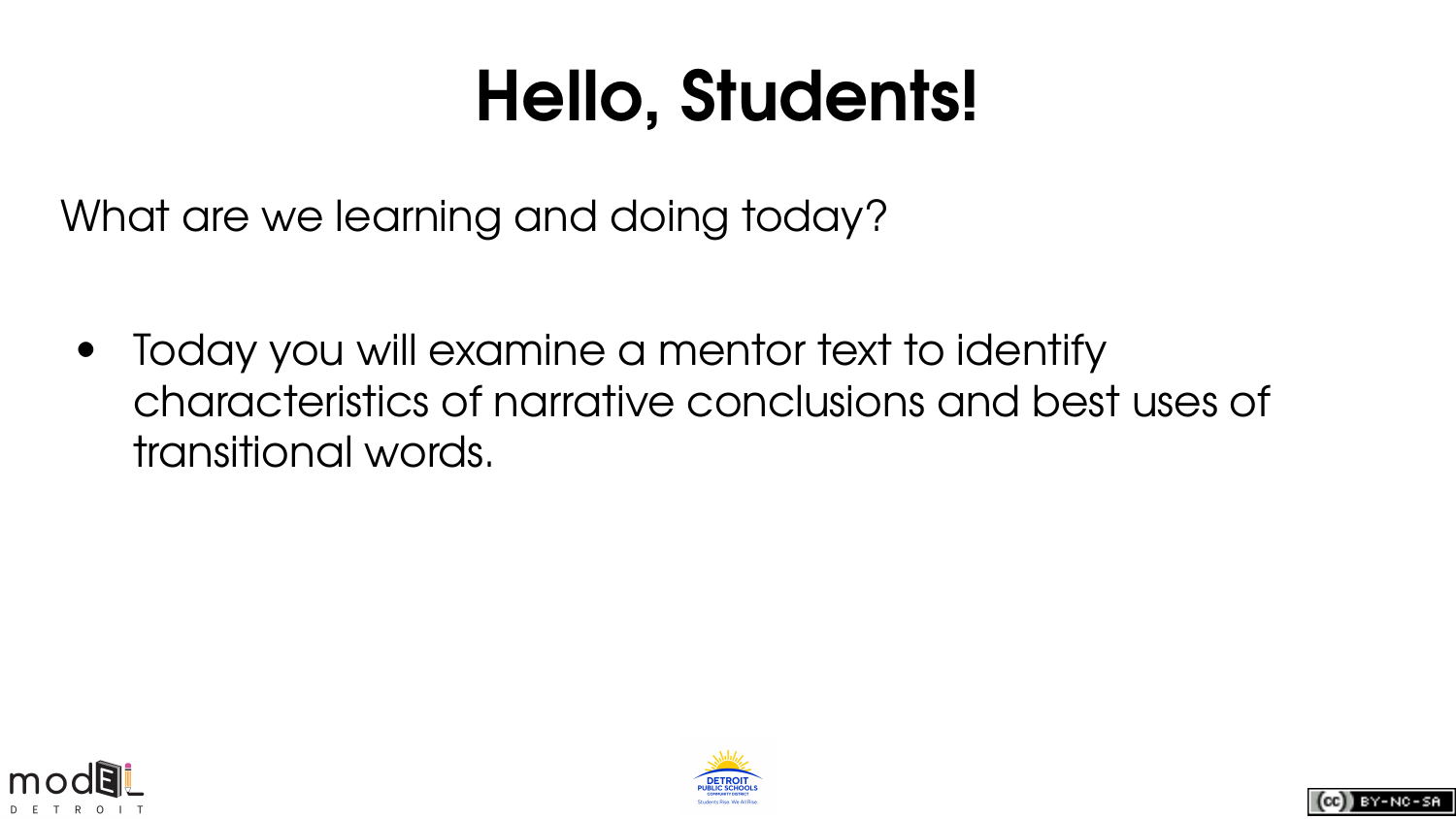

# Hello, Students!
What are we learning and doing today?

Today you will examine a mentor text to identify characteristics of narrative conclusions and best uses of transitional words.